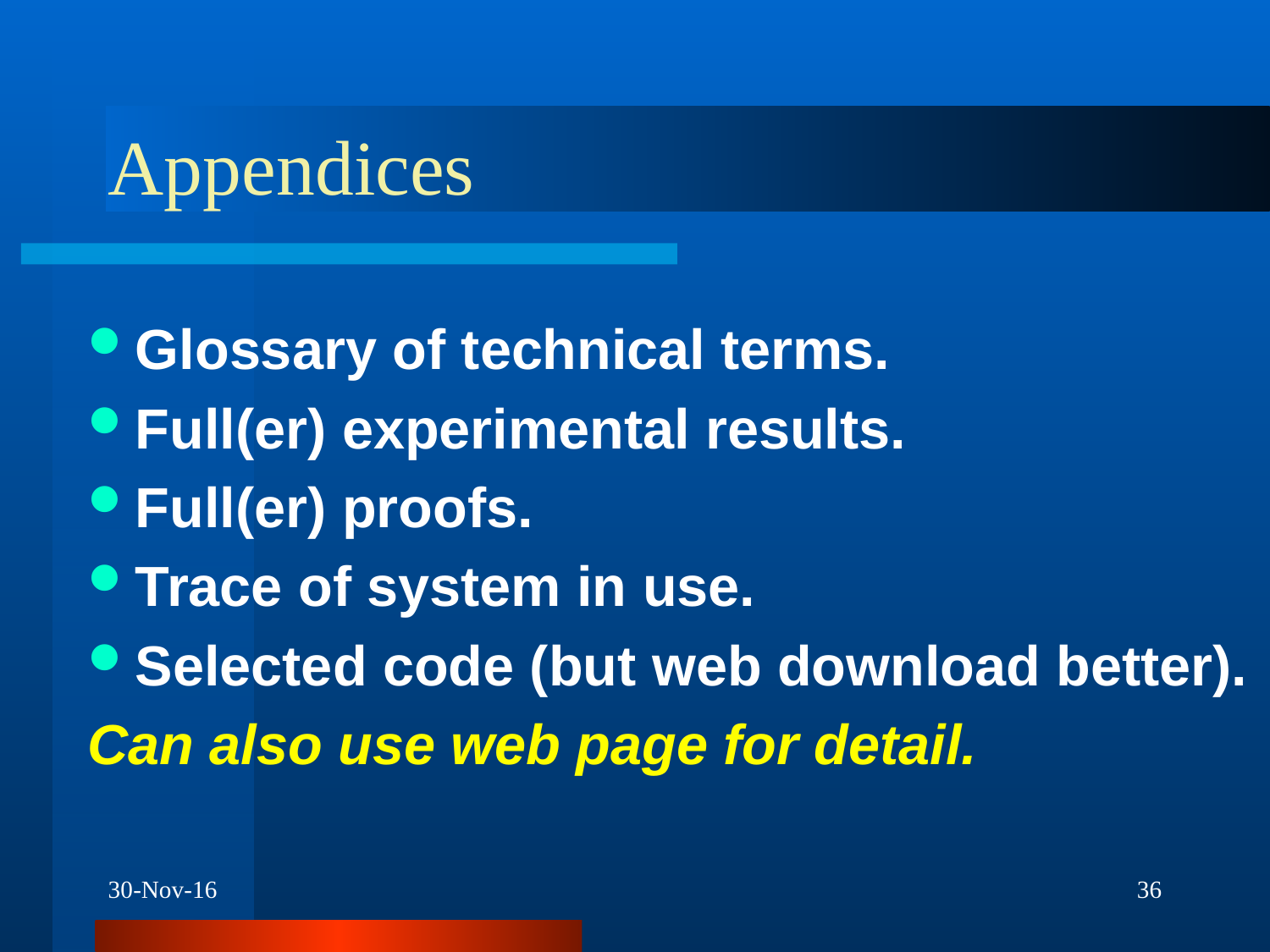

# Appendices
Glossary of technical terms.
Full(er) experimental results.
Full(er) proofs.
Trace of system in use.
Selected code (but web download better).
Can also use web page for detail.
30-Nov-16
36